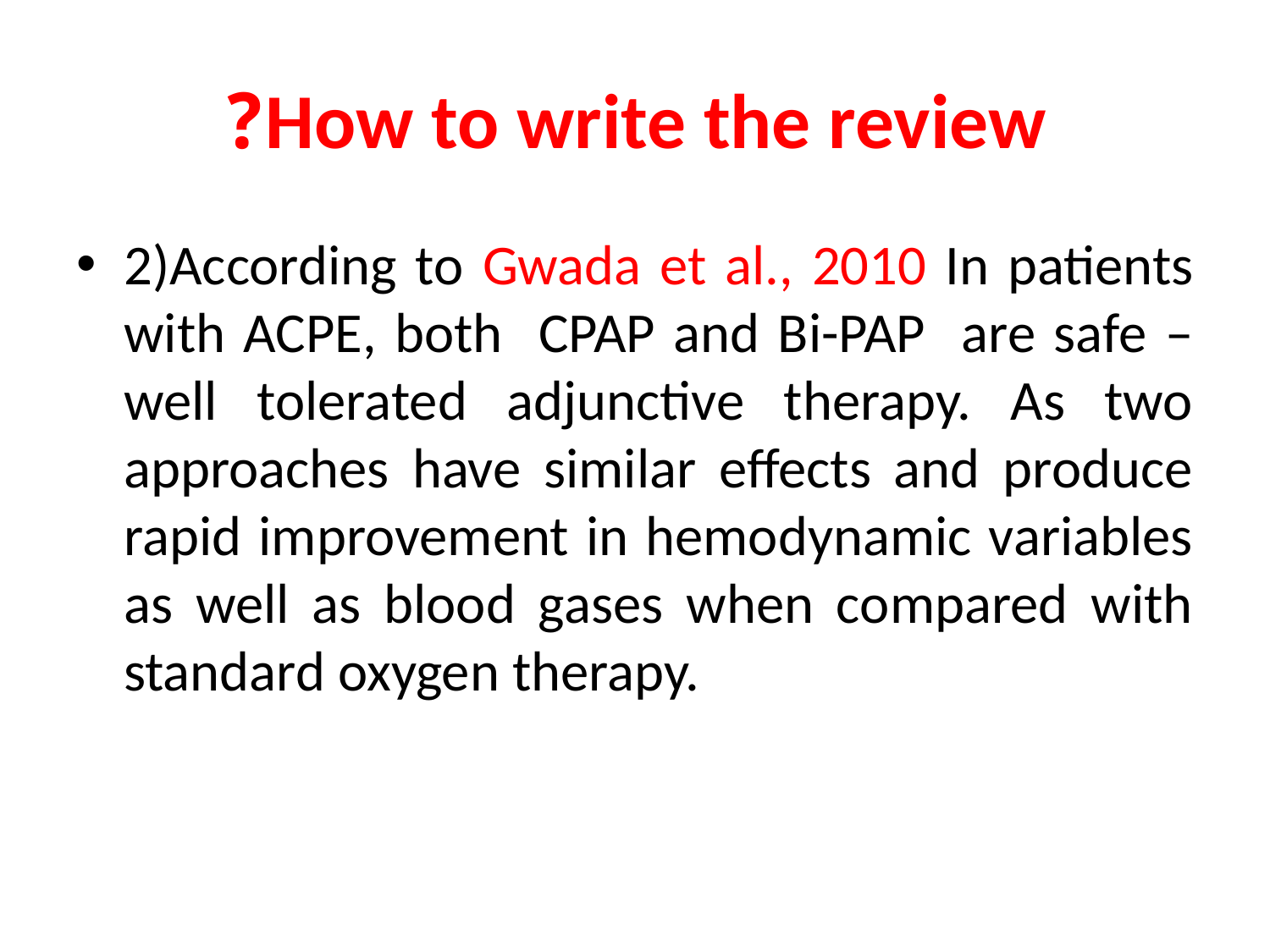

# How to write the review?
2)According to Gwada et al., 2010 In patients with ACPE, both  CPAP and Bi-PAP  are safe –well tolerated adjunctive therapy. As two approaches have similar effects and produce rapid improvement in hemodynamic variables as well as blood gases when compared with standard oxygen therapy.